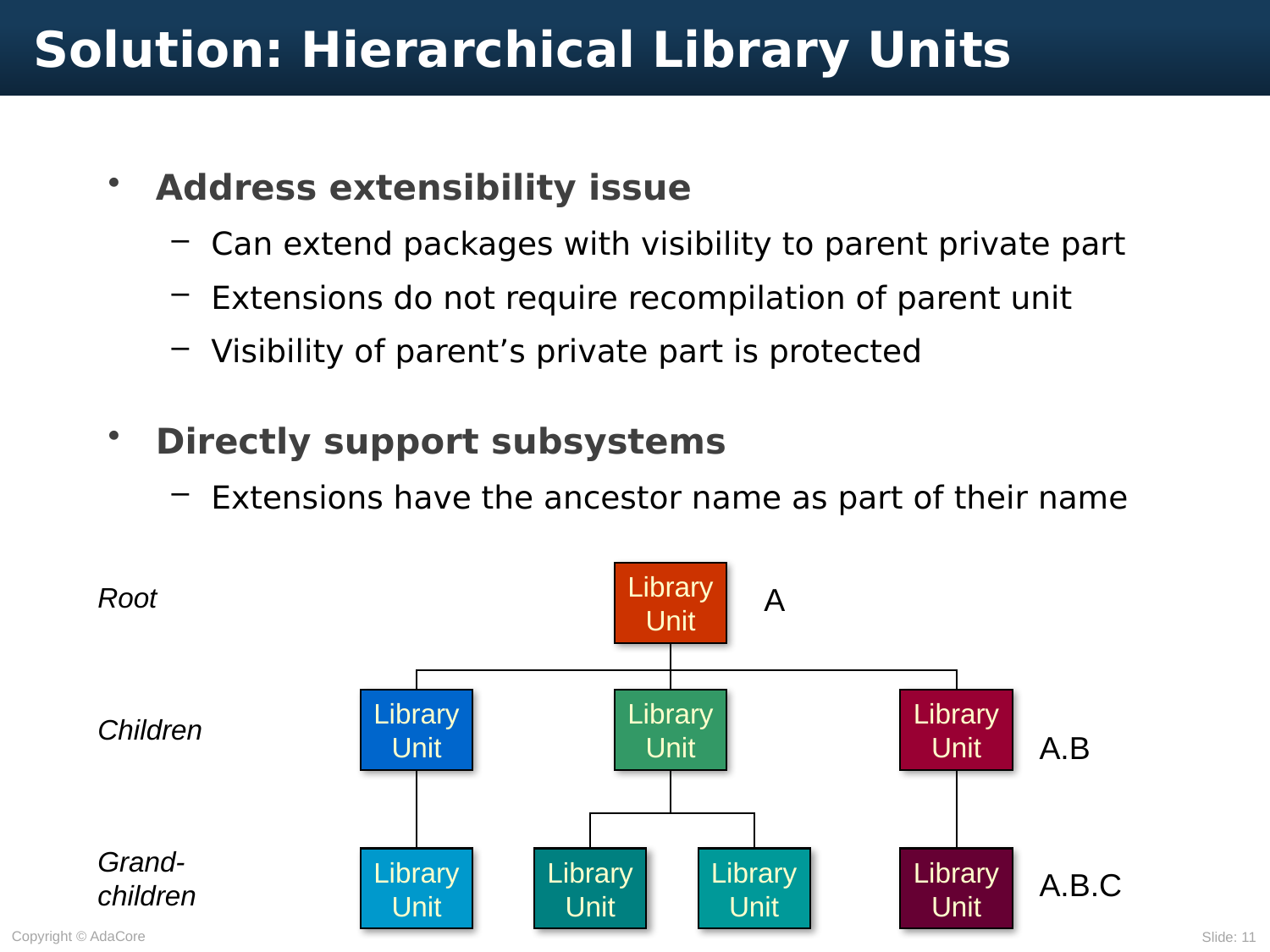

# Solution: Hierarchical Library Units
Address extensibility issue
Can extend packages with visibility to parent private part
Extensions do not require recompilation of parent unit
Visibility of parent’s private part is protected
Directly support subsystems
Extensions have the ancestor name as part of their name
Library
Unit
Root
A
Library
Unit
Library
Unit
Library
Unit
Children
A.B
Grand-
children
Library
Unit
Library
Unit
Library
Unit
Library
Unit
A.B.C